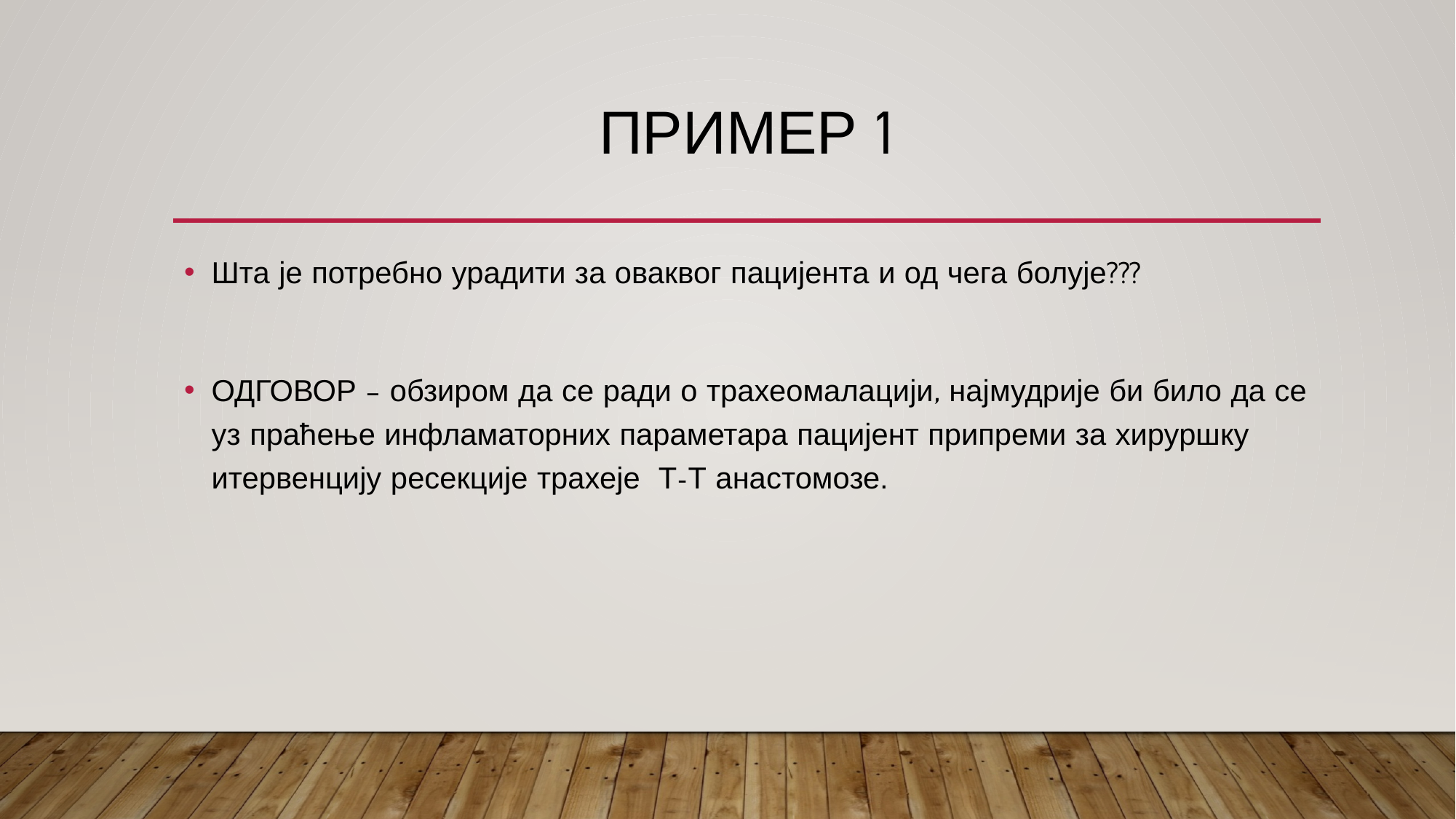

# ПРИМЕР 1
Шта је потребно урадити за оваквог пацијента и од чега болује???

ОДГОВОР – обзиром да се ради о трахеомалацији, најмудрије би било да се уз праћење инфламаторних параметара пацијент припреми за хируршку итервенцију ресекције трахеје  Т-Т анастомозе.